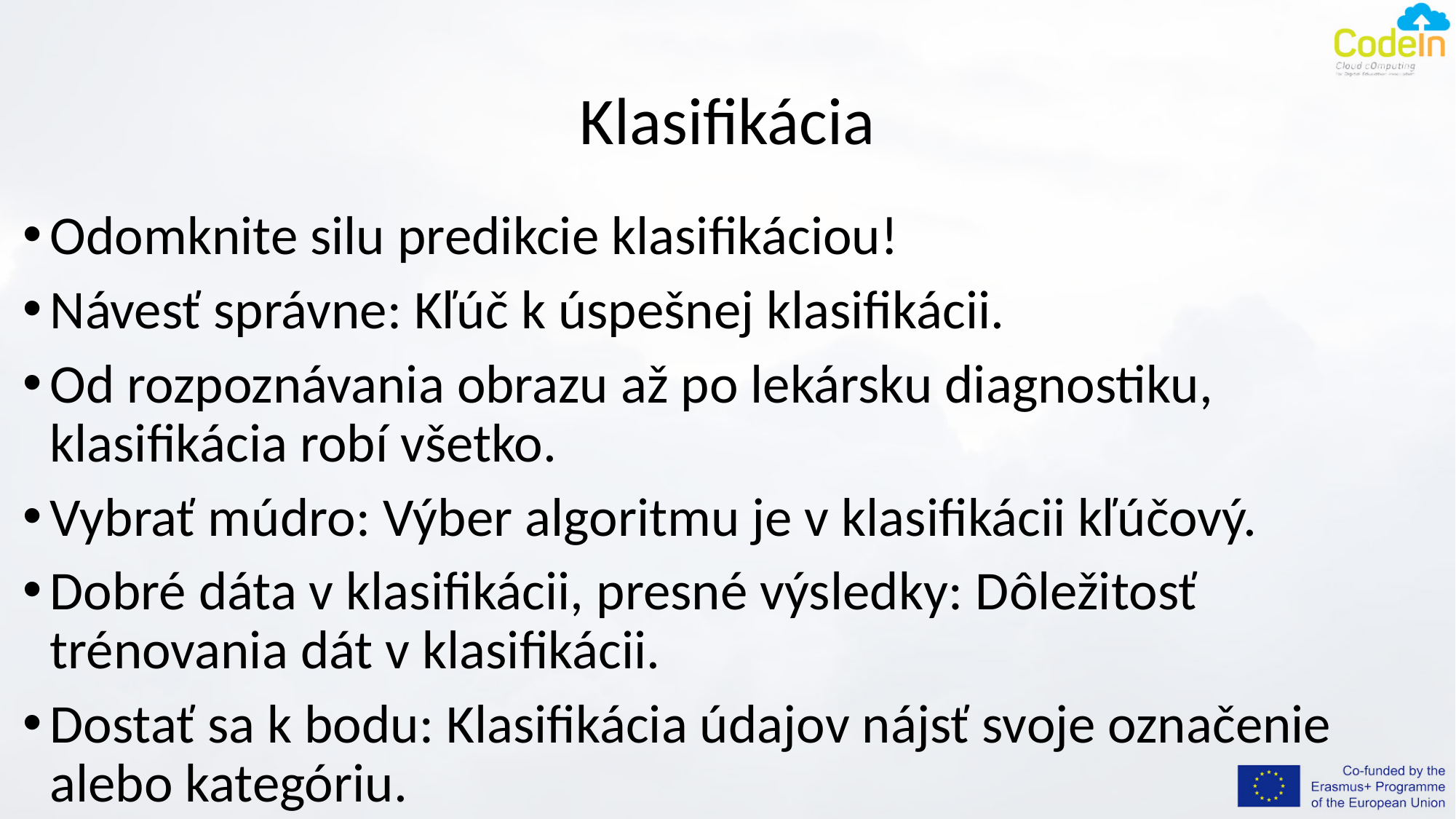

# Klasifikácia
Odomknite silu predikcie klasifikáciou!
Návesť správne: Kľúč k úspešnej klasifikácii.
Od rozpoznávania obrazu až po lekársku diagnostiku, klasifikácia robí všetko.
Vybrať múdro: Výber algoritmu je v klasifikácii kľúčový.
Dobré dáta v klasifikácii, presné výsledky: Dôležitosť trénovania dát v klasifikácii.
Dostať sa k bodu: Klasifikácia údajov nájsť svoje označenie alebo kategóriu.